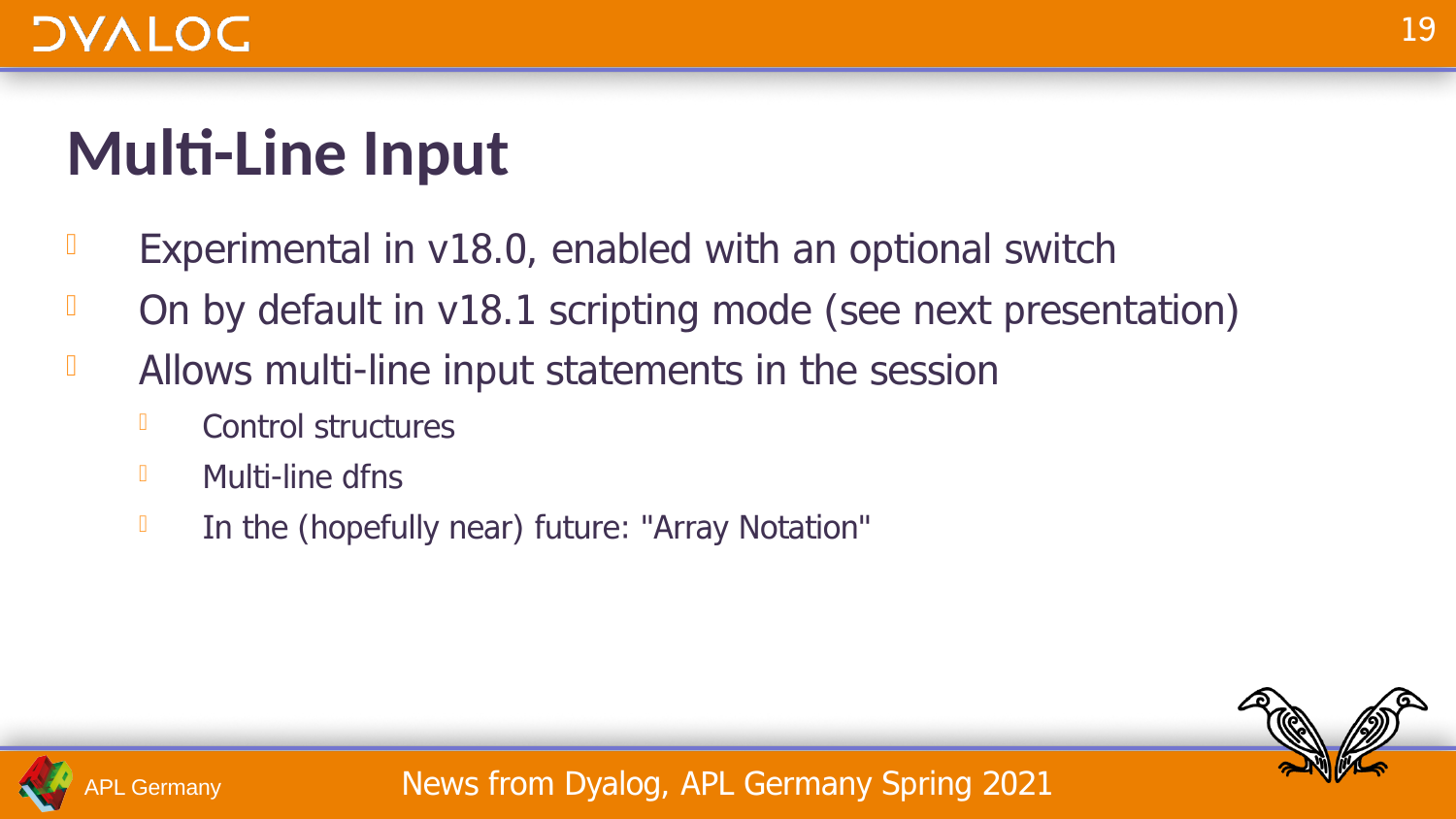

# Multi-Line Input
Experimental in v18.0, enabled with an optional switch
On by default in v18.1 scripting mode (see next presentation)
Allows multi-line input statements in the session
Control structures
Multi-line dfns
In the (hopefully near) future: "Array Notation"